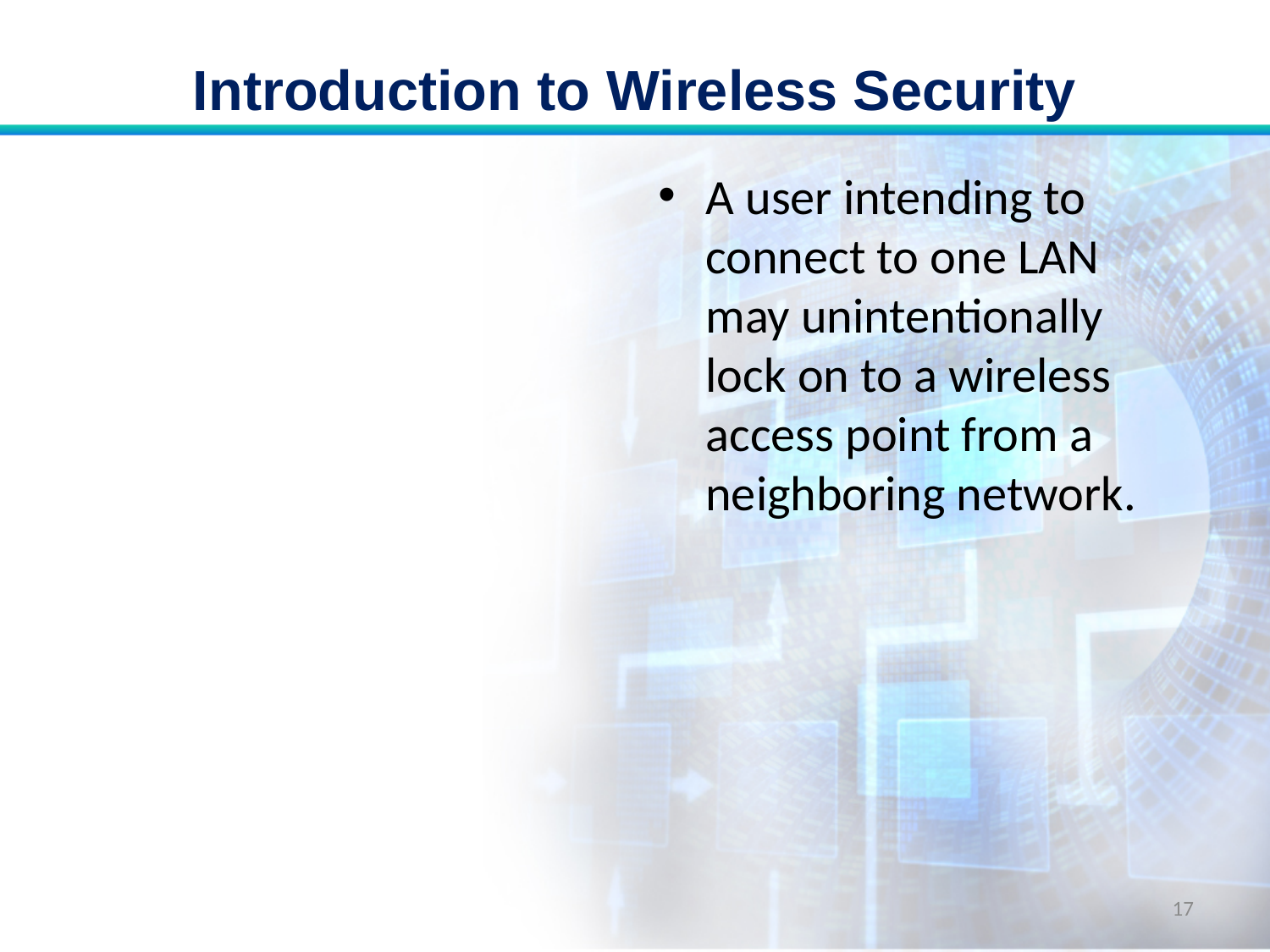

# Introduction to Wireless Security
A user intending to connect to one LAN may unintentionally lock on to a wireless access point from a neighboring network.
17